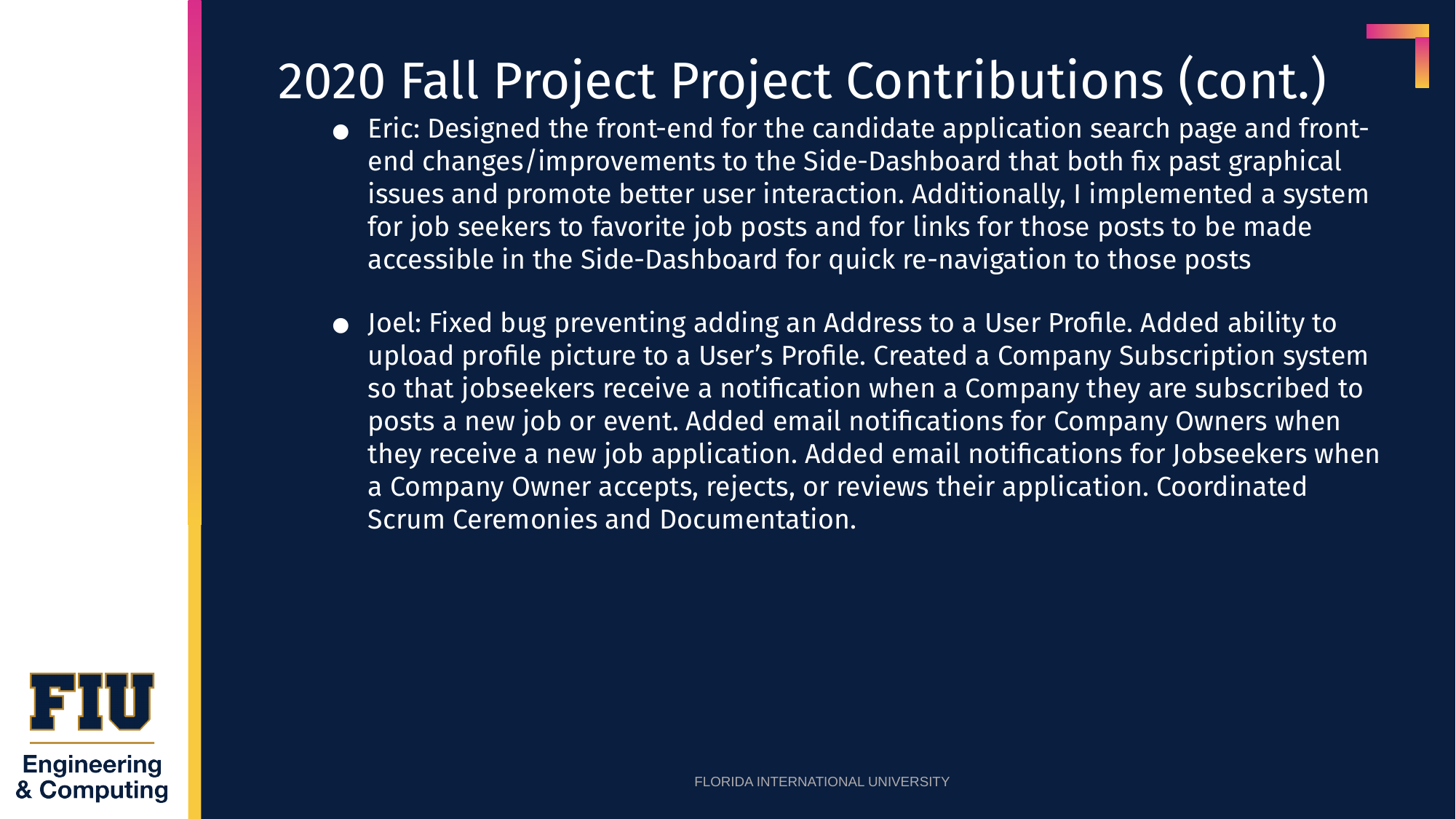

2020 Fall Project Project Contributions (cont.)
Eric: Designed the front-end for the candidate application search page and front-end changes/improvements to the Side-Dashboard that both fix past graphical issues and promote better user interaction. Additionally, I implemented a system for job seekers to favorite job posts and for links for those posts to be made accessible in the Side-Dashboard for quick re-navigation to those posts
Joel: Fixed bug preventing adding an Address to a User Profile. Added ability to upload profile picture to a User’s Profile. Created a Company Subscription system so that jobseekers receive a notification when a Company they are subscribed to posts a new job or event. Added email notifications for Company Owners when they receive a new job application. Added email notifications for Jobseekers when a Company Owner accepts, rejects, or reviews their application. Coordinated Scrum Ceremonies and Documentation.